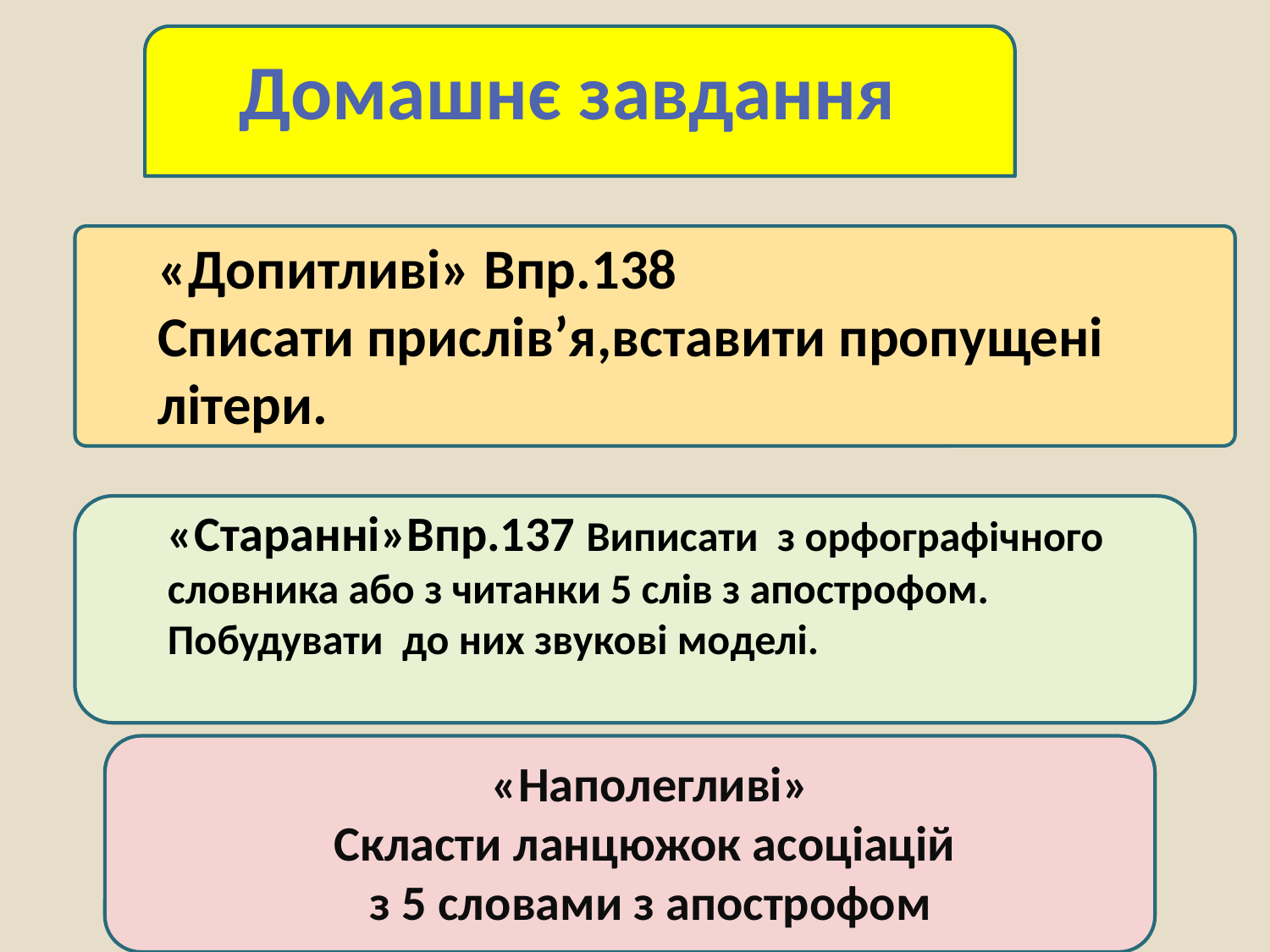

Домашнє завдання

«Допитливі» Впр.138
Cписати прислів’я,вставити пропущені літери.
«Промінчики» Впр.135

«Старанні»Впр.137 Виписати  з орфографічного словника або з читанки 5 слів з апострофом. Побудувати  до них звукові моделі.

«Наполегливі»
Скласти ланцюжок асоціацій
з 5 словами з апострофом